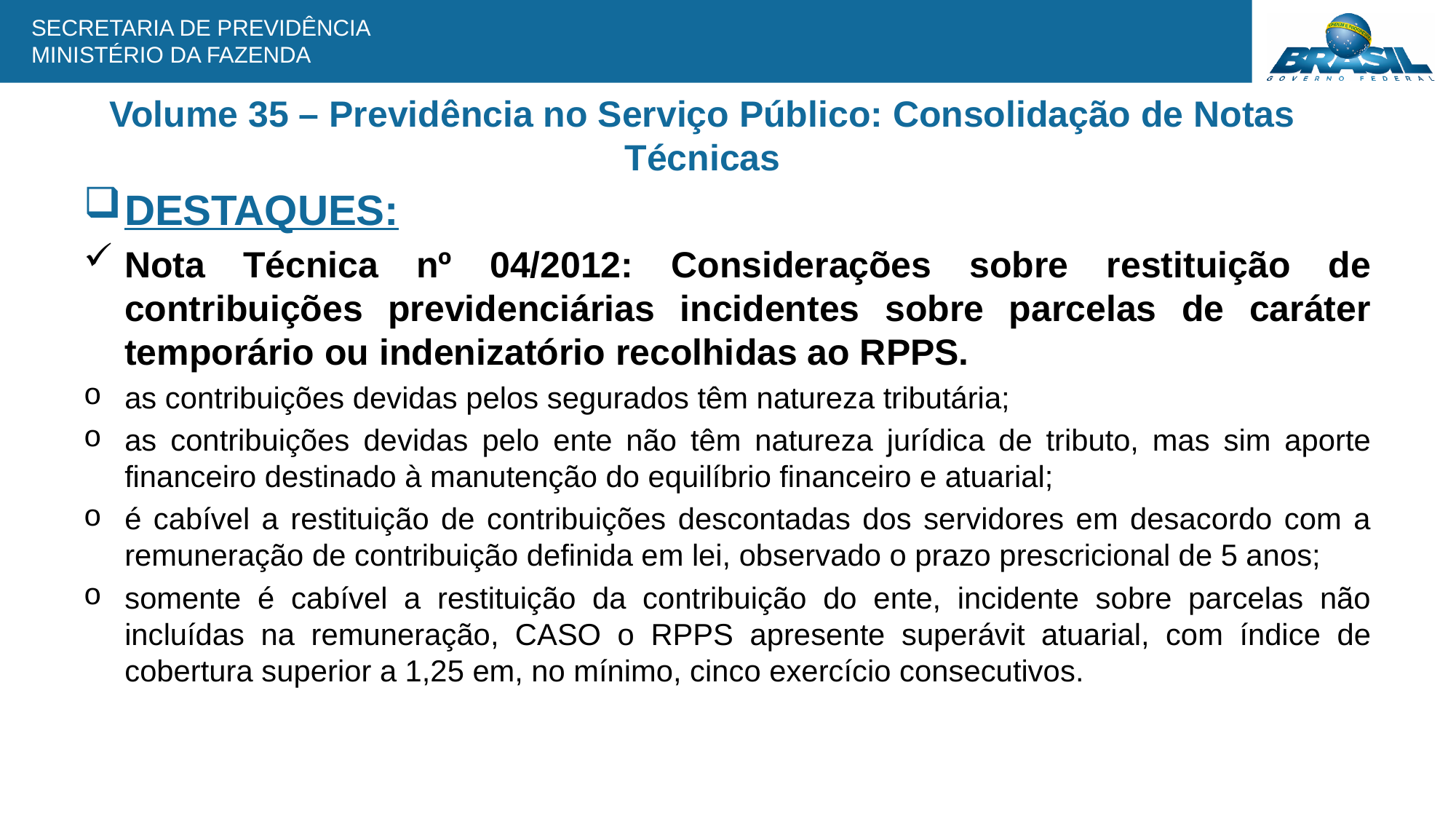

# Volume 35 – Previdência no Serviço Público: Consolidação de Notas Técnicas
DESTAQUES:
Nota Técnica nº 04/2012: Considerações sobre restituição de contribuições previdenciárias incidentes sobre parcelas de caráter temporário ou indenizatório recolhidas ao RPPS.
as contribuições devidas pelos segurados têm natureza tributária;
as contribuições devidas pelo ente não têm natureza jurídica de tributo, mas sim aporte financeiro destinado à manutenção do equilíbrio financeiro e atuarial;
é cabível a restituição de contribuições descontadas dos servidores em desacordo com a remuneração de contribuição definida em lei, observado o prazo prescricional de 5 anos;
somente é cabível a restituição da contribuição do ente, incidente sobre parcelas não incluídas na remuneração, CASO o RPPS apresente superávit atuarial, com índice de cobertura superior a 1,25 em, no mínimo, cinco exercício consecutivos.